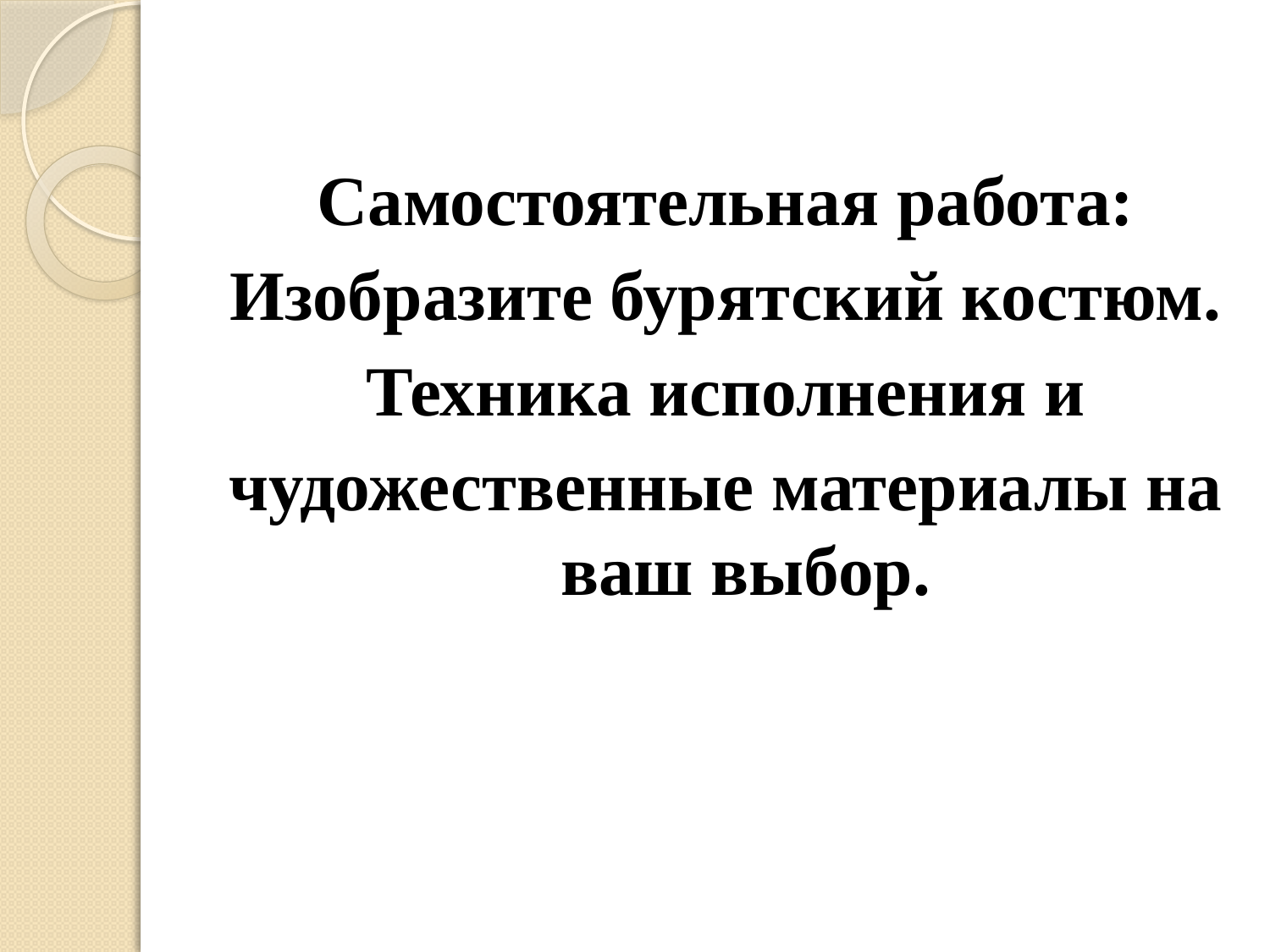

#
Самостоятельная работа:
Изобразите бурятский костюм.
Техника исполнения и
чудожественные материалы на ваш выбор.